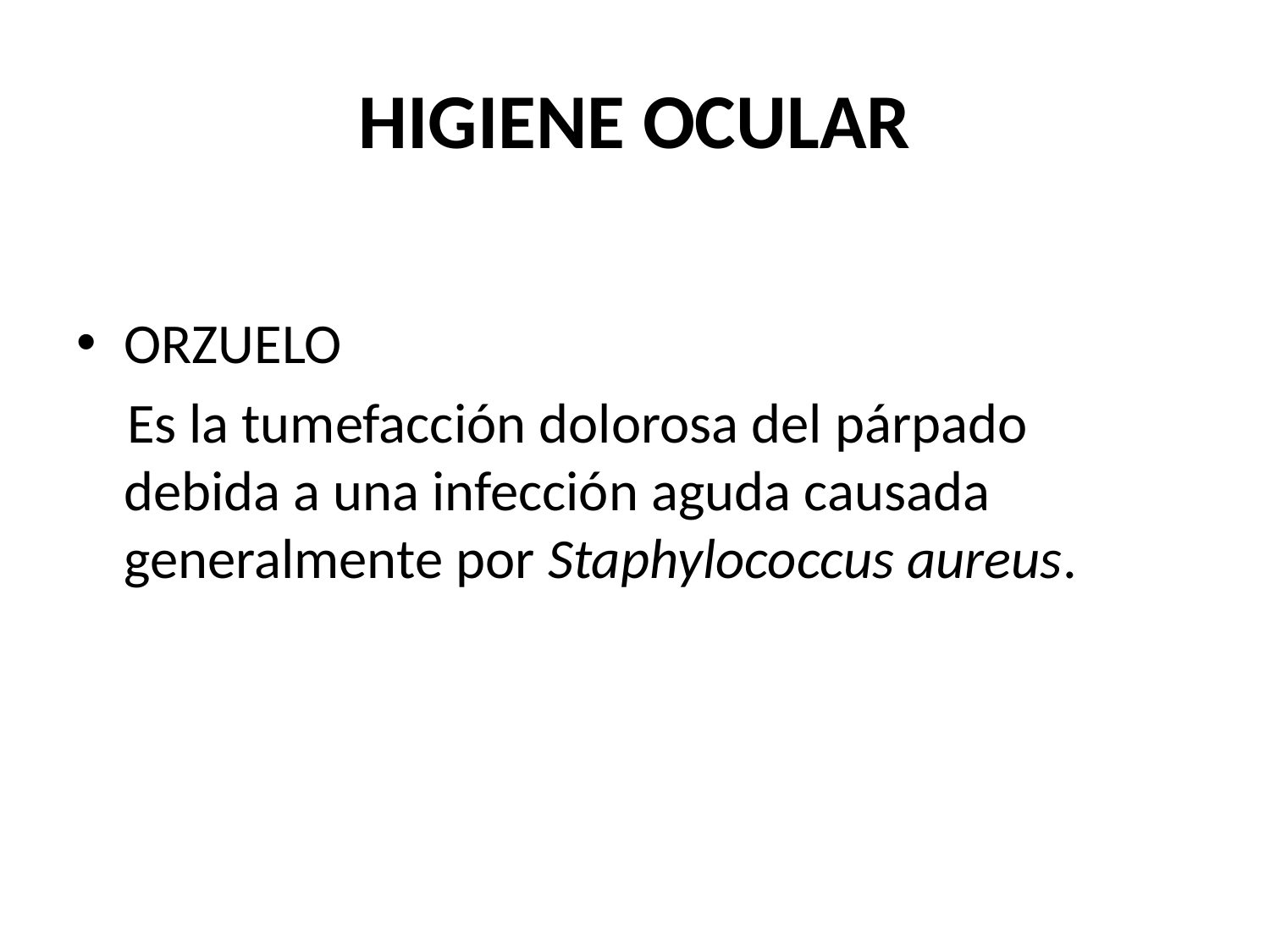

# HIGIENE OCULAR

ORZUELO
    Es la tumefacción dolorosa del párpado debida a una infección aguda causada generalmente por Staphylococcus aureus.